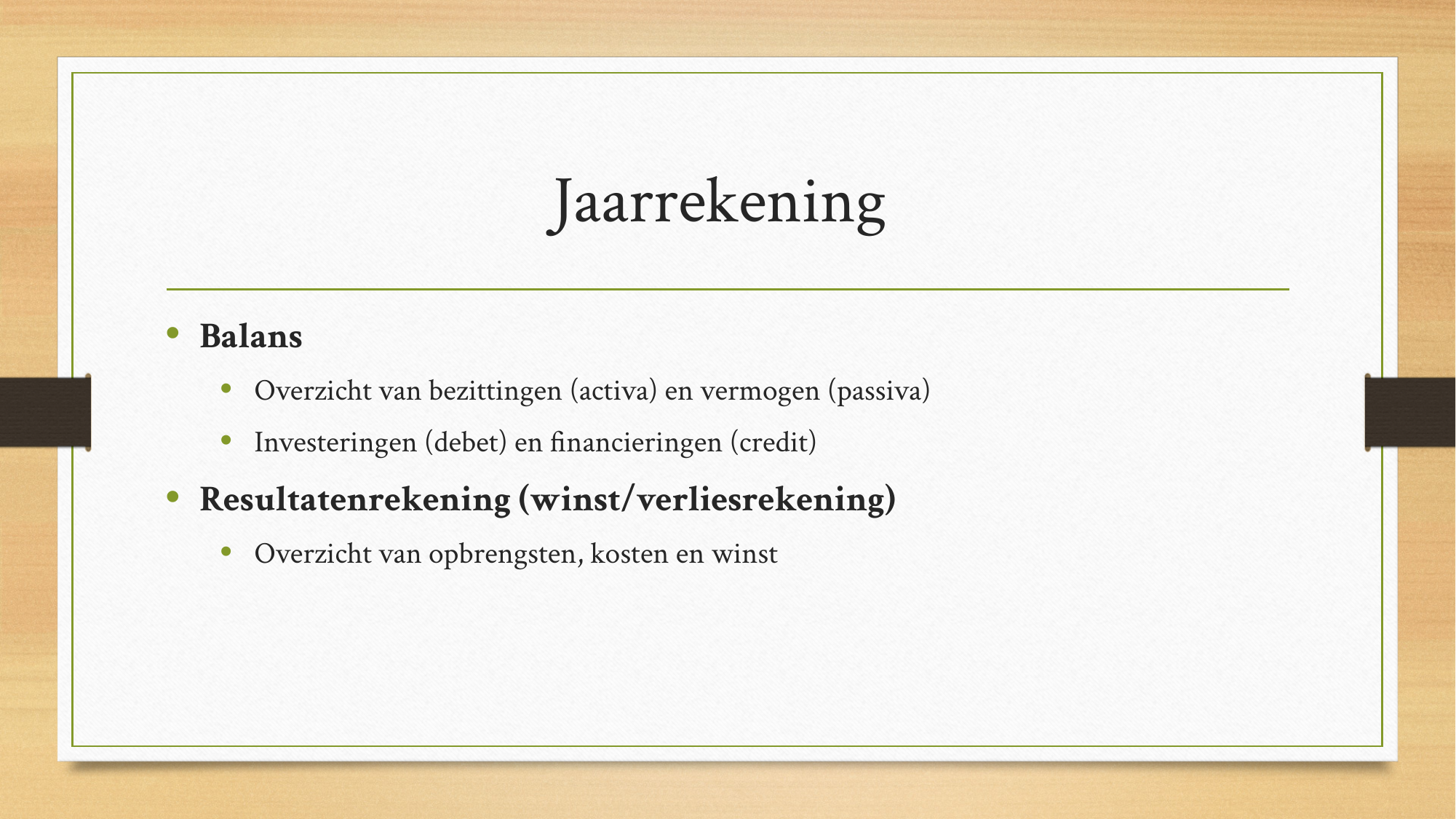

# Jaarrekening
Balans
Overzicht van bezittingen (activa) en vermogen (passiva)
Investeringen (debet) en financieringen (credit)
Resultatenrekening (winst/verliesrekening)
Overzicht van opbrengsten, kosten en winst